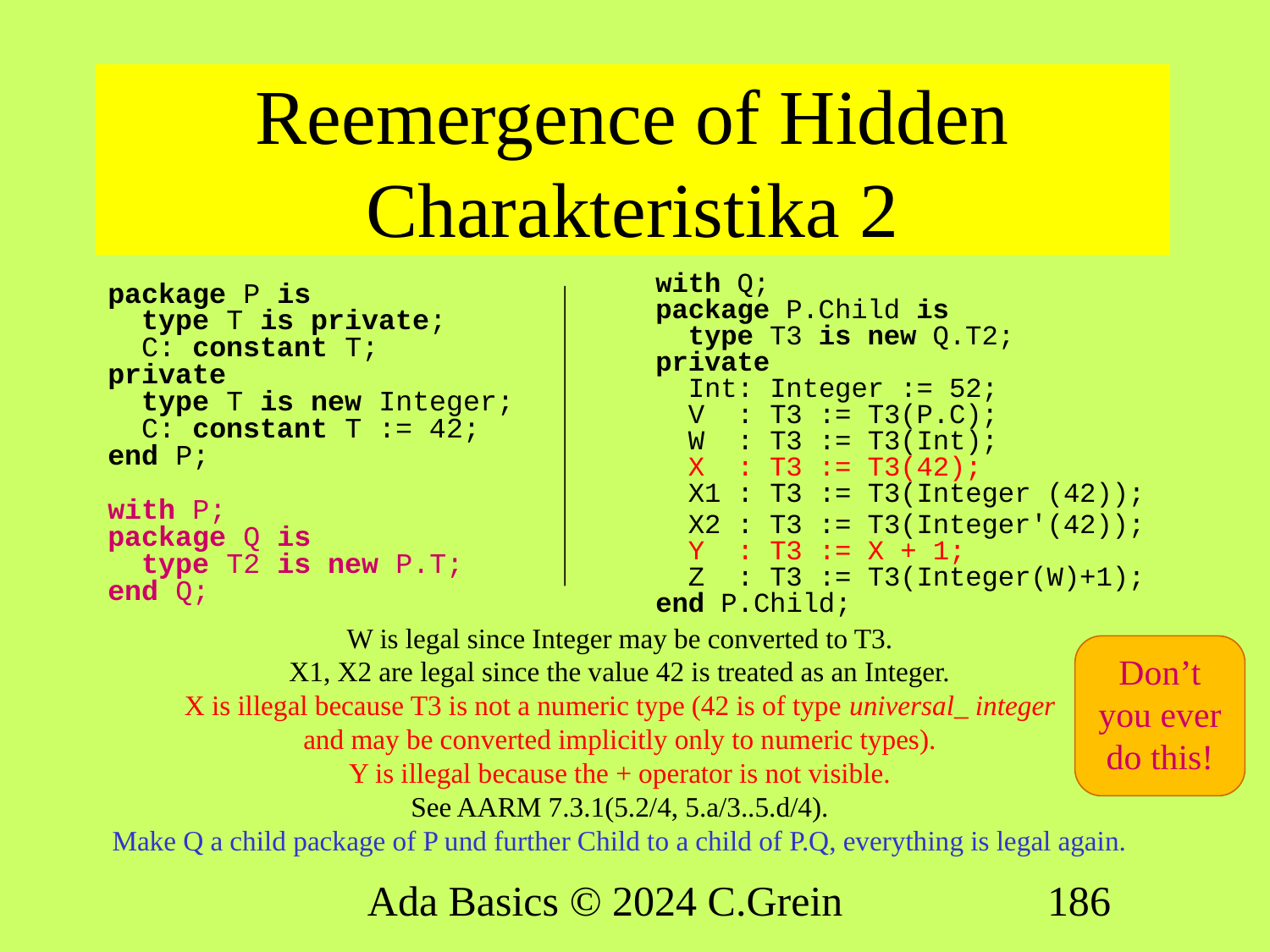

# Reemergence of Hidden Charakteristika 2
with Q;
package P.Child is
  type T3 is new Q.T2;
private
  Int: Integer := 52;
  V  : T3 := T3(P.C);
  W  : T3 := T3(Int);
  X  : T3 := T3(42);
  X1 : T3 := T3(Integer (42));
  X2 : T3 := T3(Integer'(42));
  Y  : T3 := X + 1;
  Z  : T3 := T3(Integer(W)+1);
end P.Child;
package P is
  type T is private;
  C: constant T;
private
  type T is new Integer;
  C: constant T := 42;
end P;

with P;
package Q is
  type T2 is new P.T;
end Q;

W is legal since Integer may be converted to T3.
X1, X2 are legal since the value 42 is treated as an Integer.
X is illegal because T3 is not a numeric type (42 is of type universal_ integer
and may be converted implicitly only to numeric types).
Y is illegal because the + operator is not visible.
See AARM 7.3.1(5.2/4, 5.a/3..5.d/4).
Make Q a child package of P und further Child to a child of P.Q, everything is legal again.
Don’t you ever do this!
Ada Basics © 2024 C.Grein
186